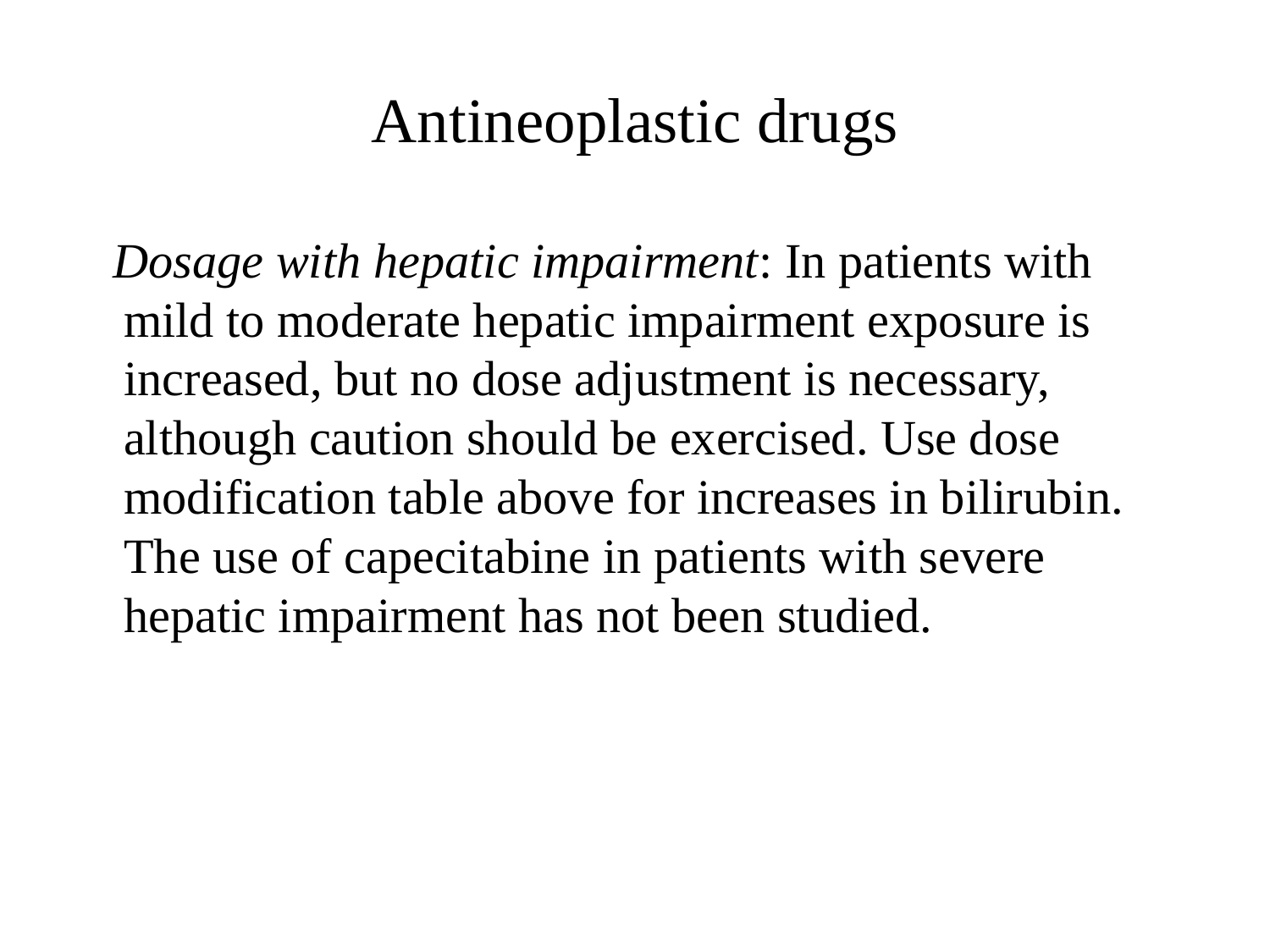

# Antineoplastic drugs
   Dosage with hepatic impairment: In patients with mild to moderate hepatic impairment exposure is increased, but no dose adjustment is necessary, although caution should be exercised. Use dose modification table above for increases in bilirubin. The use of capecitabine in patients with severe hepatic impairment has not been studied.